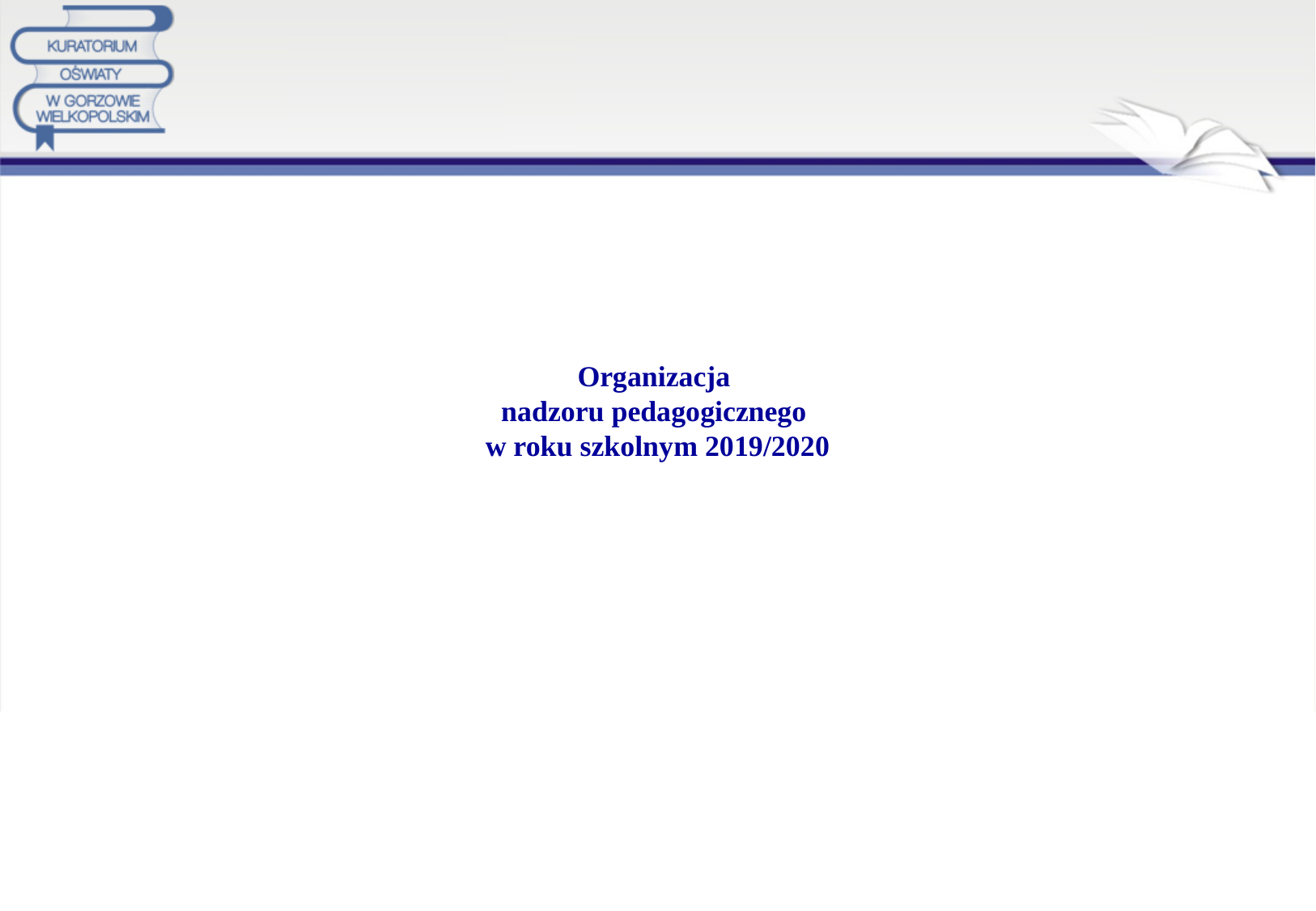

# Organizacja nadzoru pedagogicznego w roku szkolnym 2019/2020